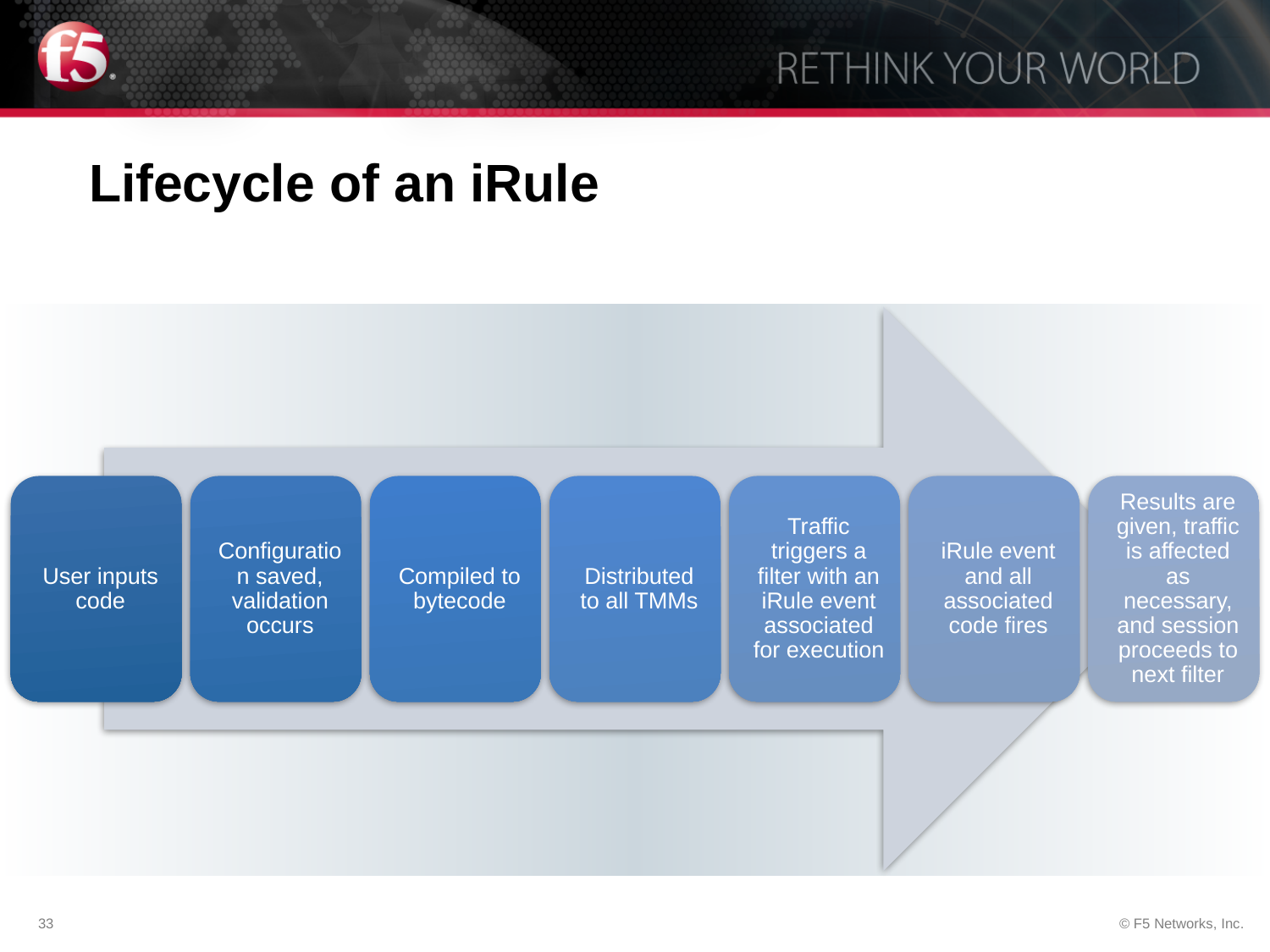

# Lifecycle of an iRule

User inputs code
Configuration saved, validation occurs
Compiled to bytecode
Distributed to all TMMs
Traffic triggers a filter with an iRule event associated for execution
iRule event and all associated code fires
Results are given, traffic is affected as necessary, and session proceeds to next filter